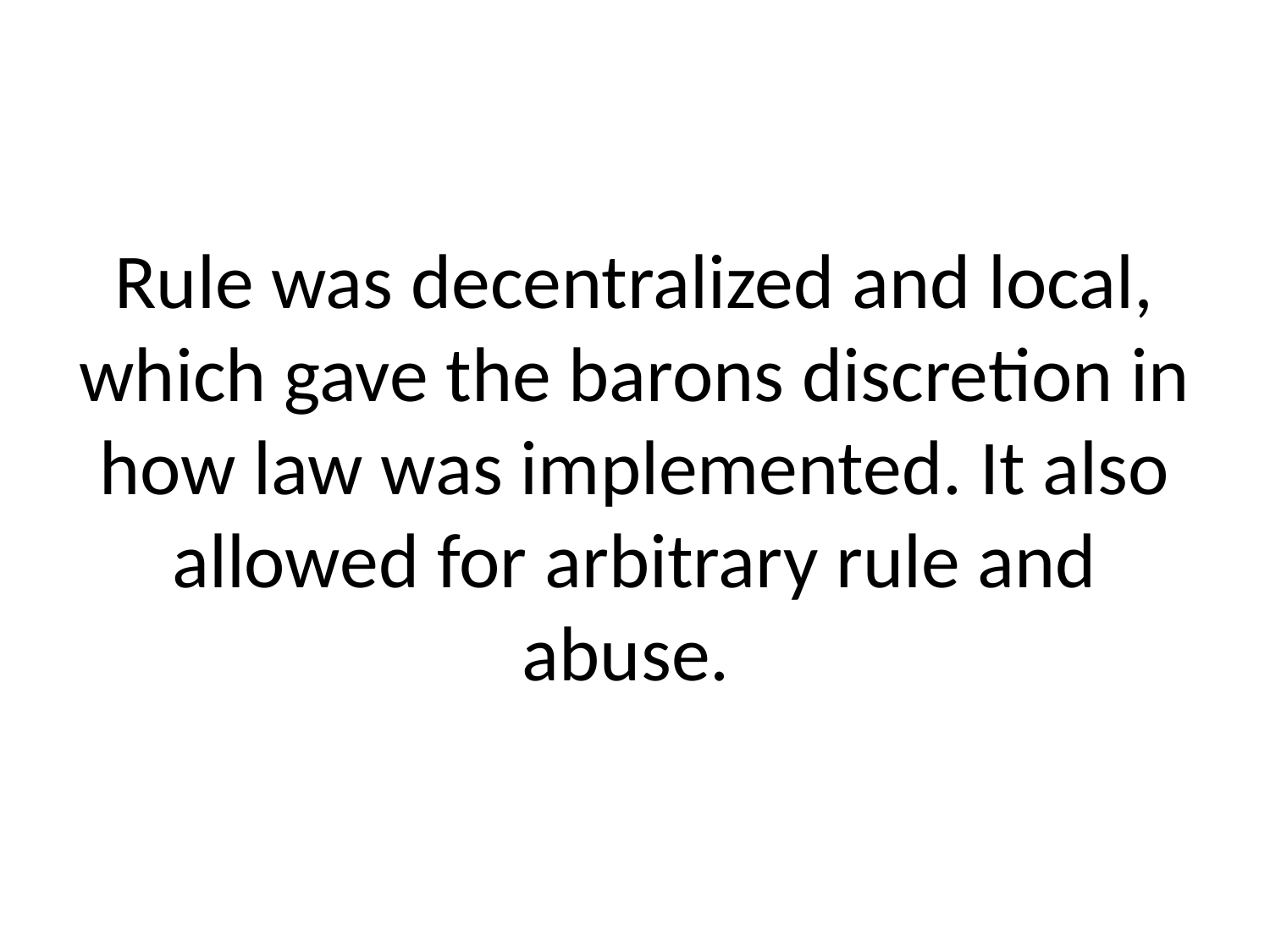

# Rule was decentralized and local, which gave the barons discretion in how law was implemented. It also allowed for arbitrary rule and abuse.